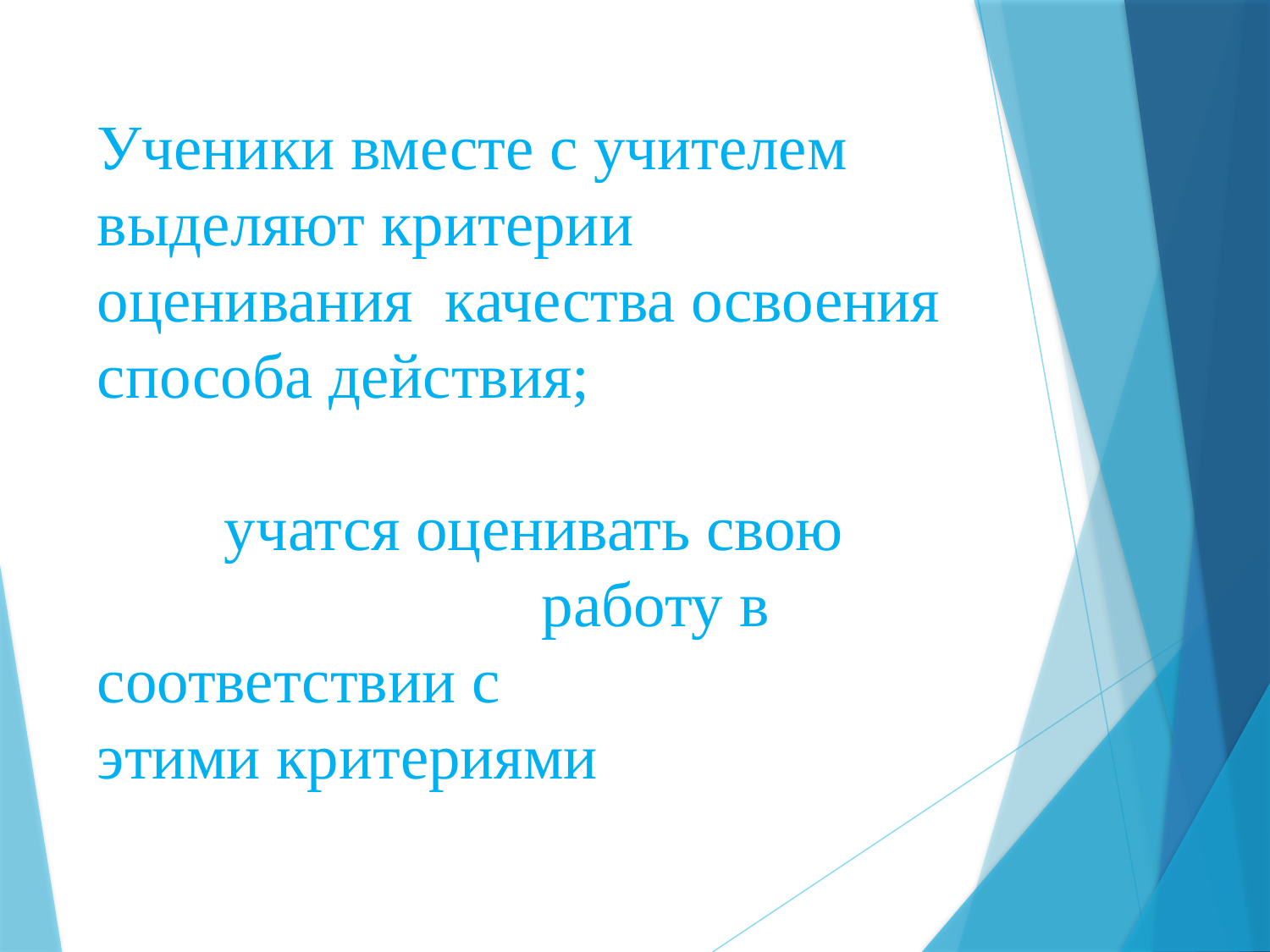

# Ученики вместе с учителем выделяют критерии оценивания  качества освоения способа действия; учатся оценивать свою 			    работу в соответствии с 			этими критериями